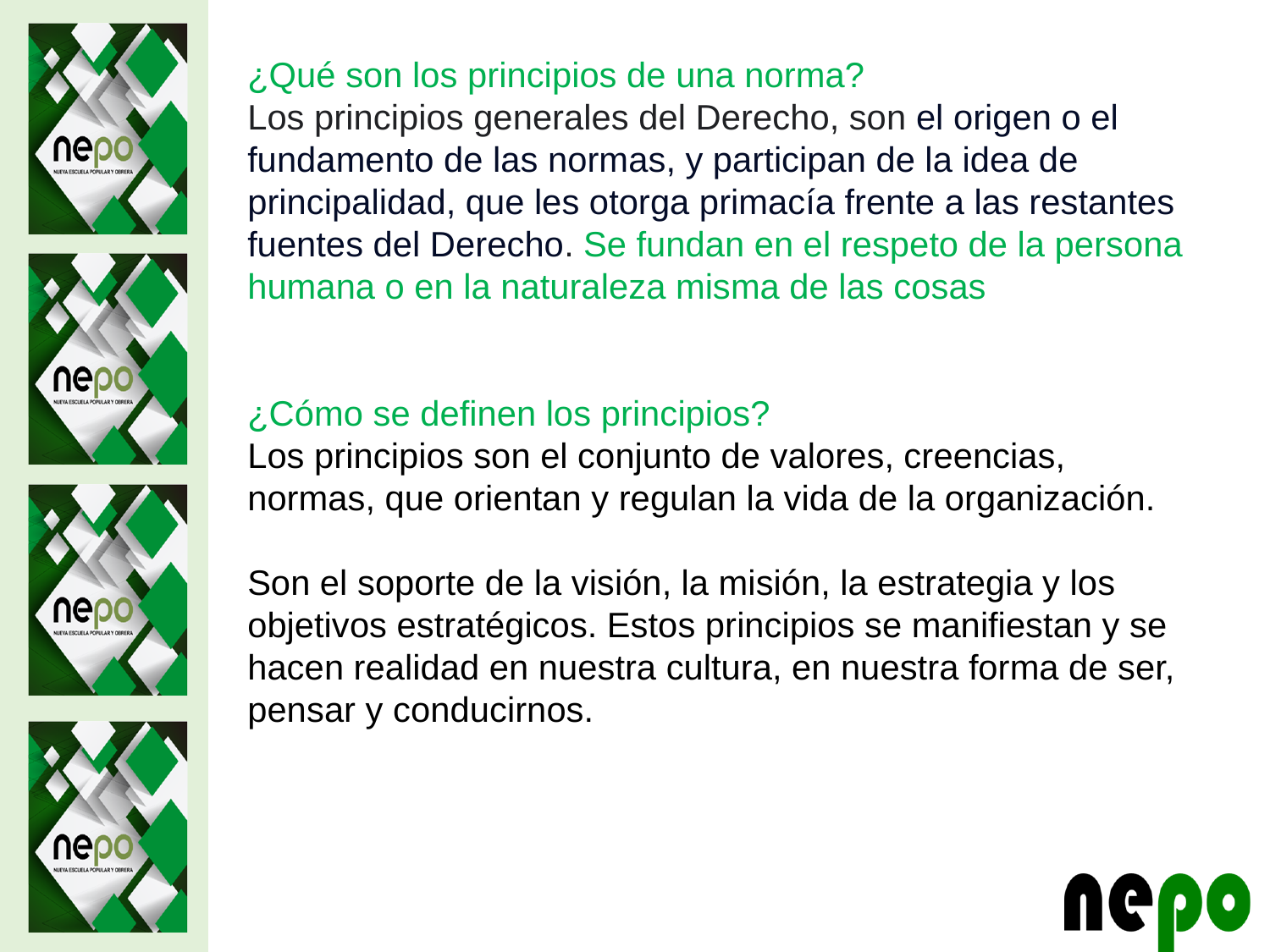

¿Qué son los principios de una norma?
Los principios generales del Derecho, son el origen o el fundamento de las normas, y participan de la idea de principalidad, que les otorga primacía frente a las restantes fuentes del Derecho. Se fundan en el respeto de la persona humana o en la naturaleza misma de las cosas

¿Cómo se definen los principios?
Los principios son el conjunto de valores, creencias, normas, que orientan y regulan la vida de la organización.

Son el soporte de la visión, la misión, la estrategia y los objetivos estratégicos. Estos principios se manifiestan y se hacen realidad en nuestra cultura, en nuestra forma de ser, pensar y conducirnos.